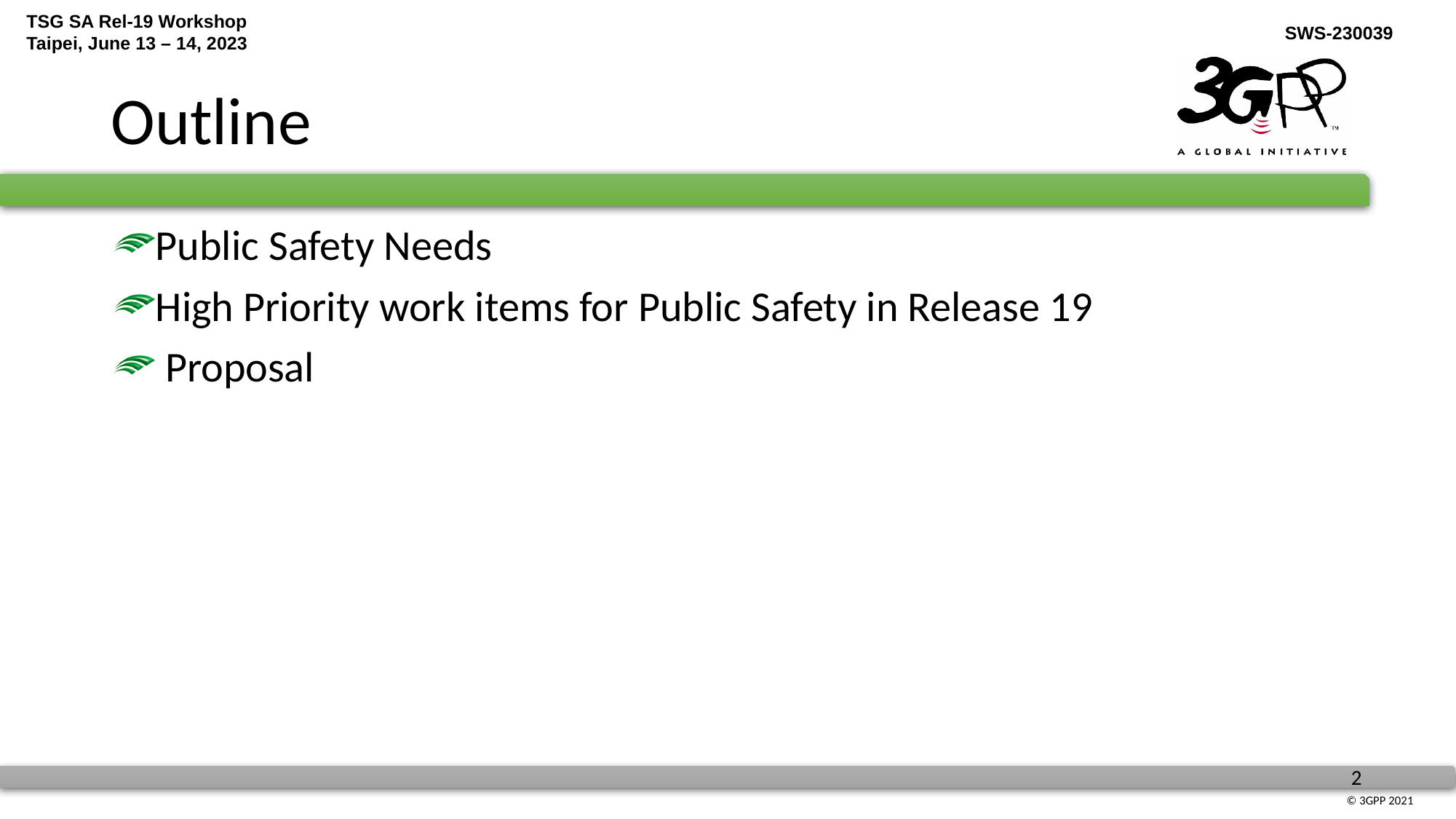

# Outline
Public Safety Needs
High Priority work items for Public Safety in Release 19
 Proposal